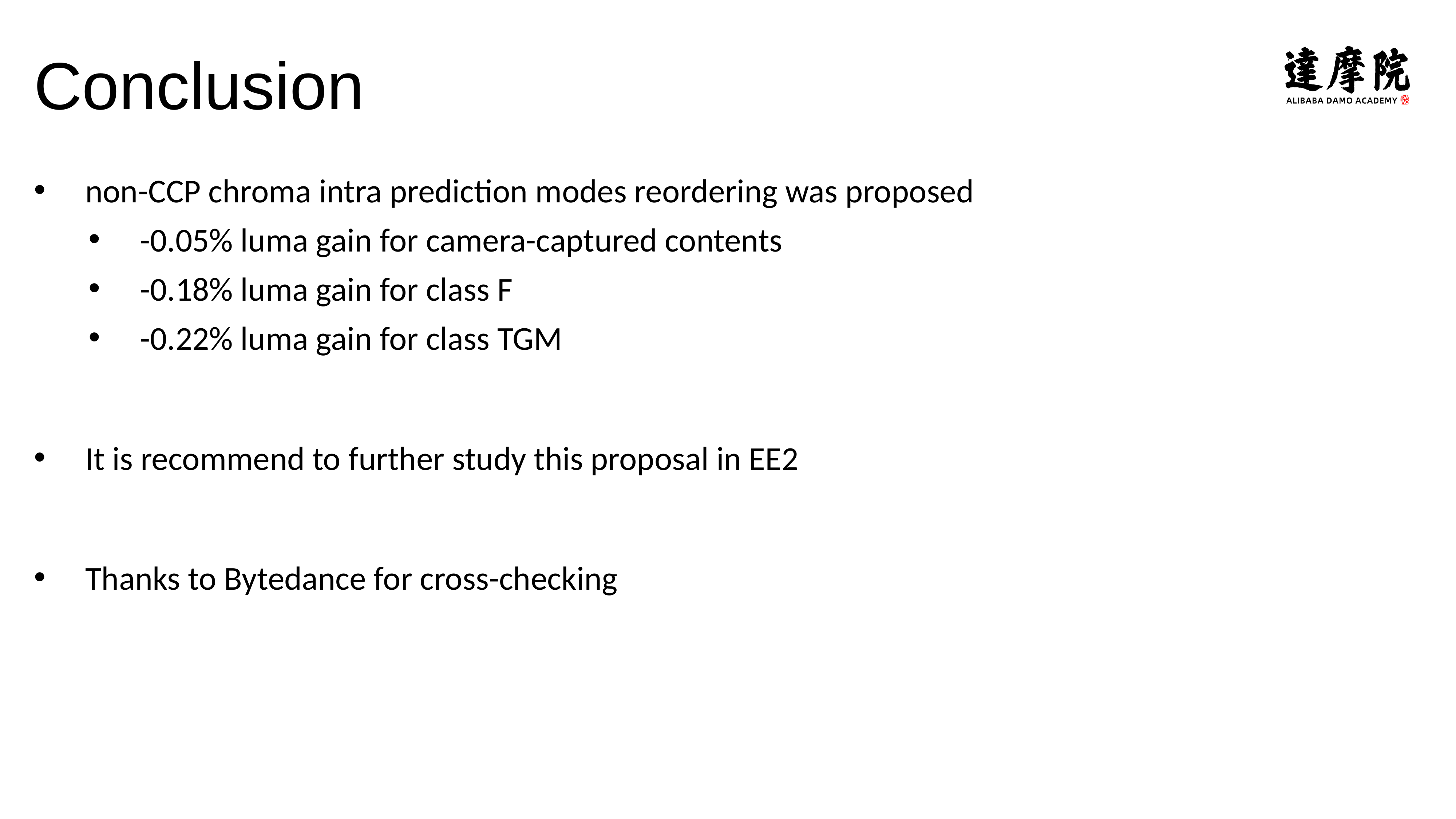

Conclusion
non-CCP chroma intra prediction modes reordering was proposed
-0.05% luma gain for camera-captured contents
-0.18% luma gain for class F
-0.22% luma gain for class TGM

It is recommend to further study this proposal in EE2

Thanks to Bytedance for cross-checking